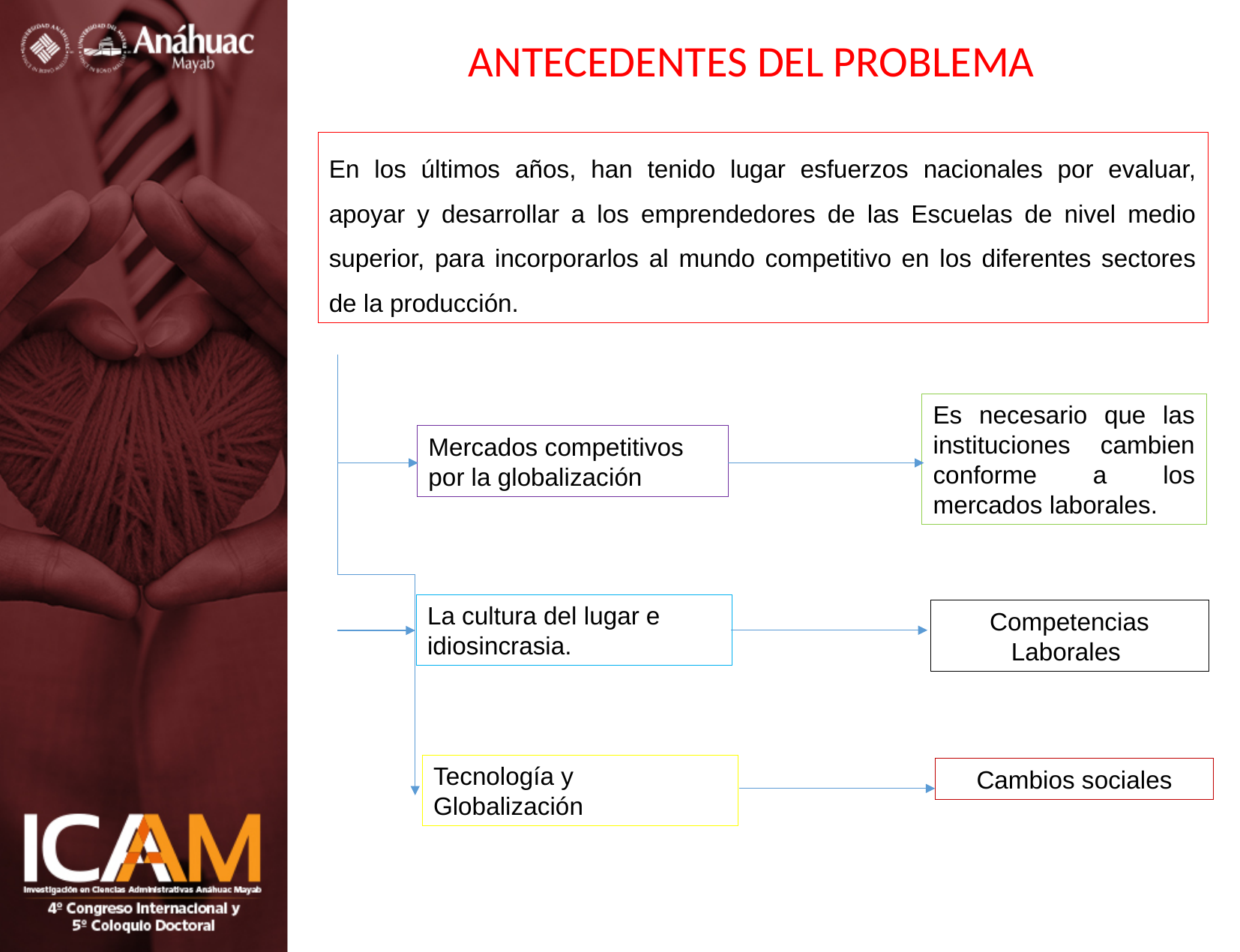

# ANTECEDENTES DEL PROBLEMA
En los últimos años, han tenido lugar esfuerzos nacionales por evaluar, apoyar y desarrollar a los emprendedores de las Escuelas de nivel medio superior, para incorporarlos al mundo competitivo en los diferentes sectores de la producción.
Es necesario que las instituciones cambien conforme a los mercados laborales.
Mercados competitivos por la globalización
La cultura del lugar e idiosincrasia.
Competencias Laborales
Tecnología y Globalización
Cambios sociales